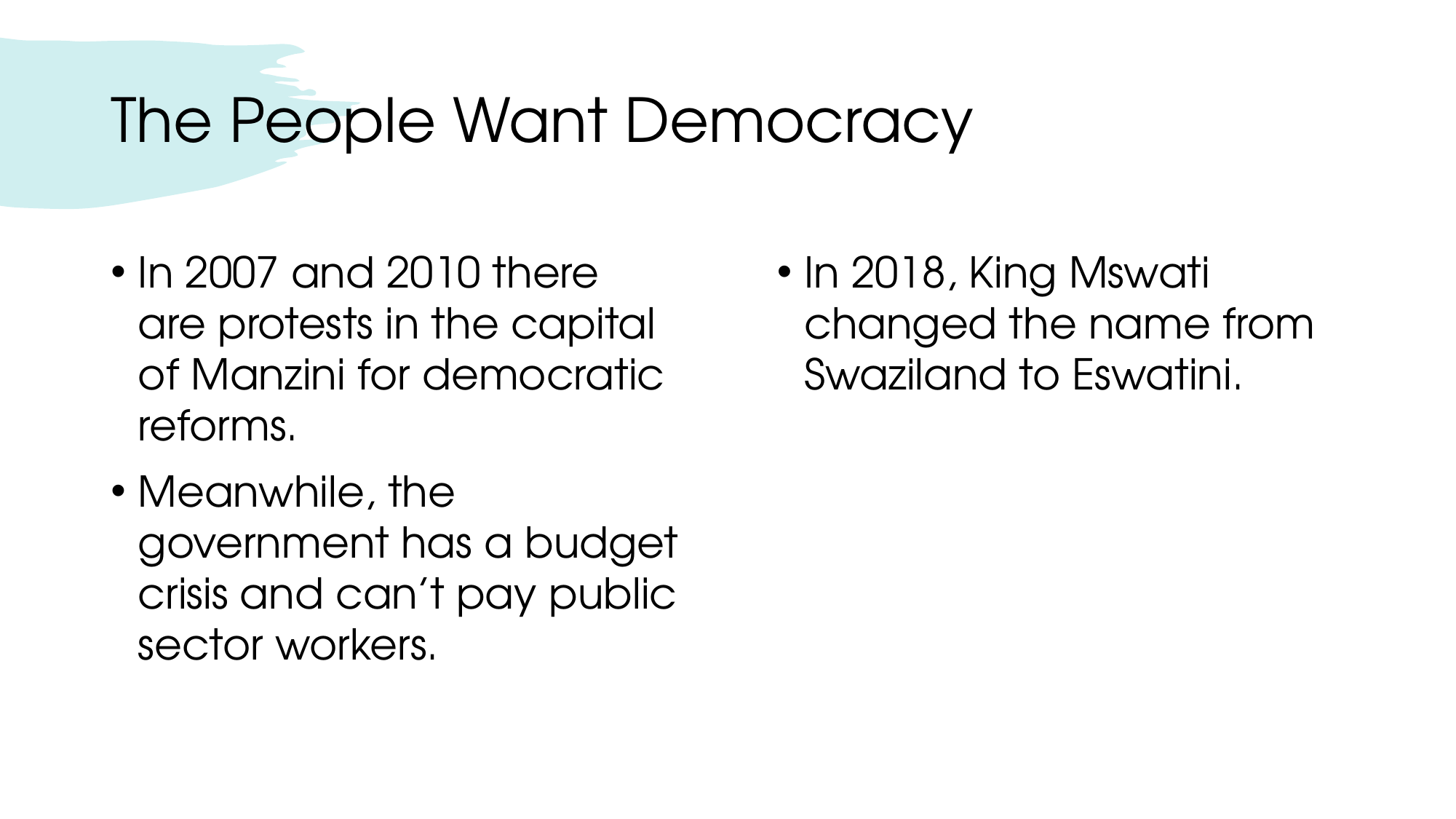

# The People Want Democracy
In 2007 and 2010 there are protests in the capital of Manzini for democratic reforms.
Meanwhile, the government has a budget crisis and can’t pay public sector workers.
In 2018, King Mswati changed the name from Swaziland to Eswatini.